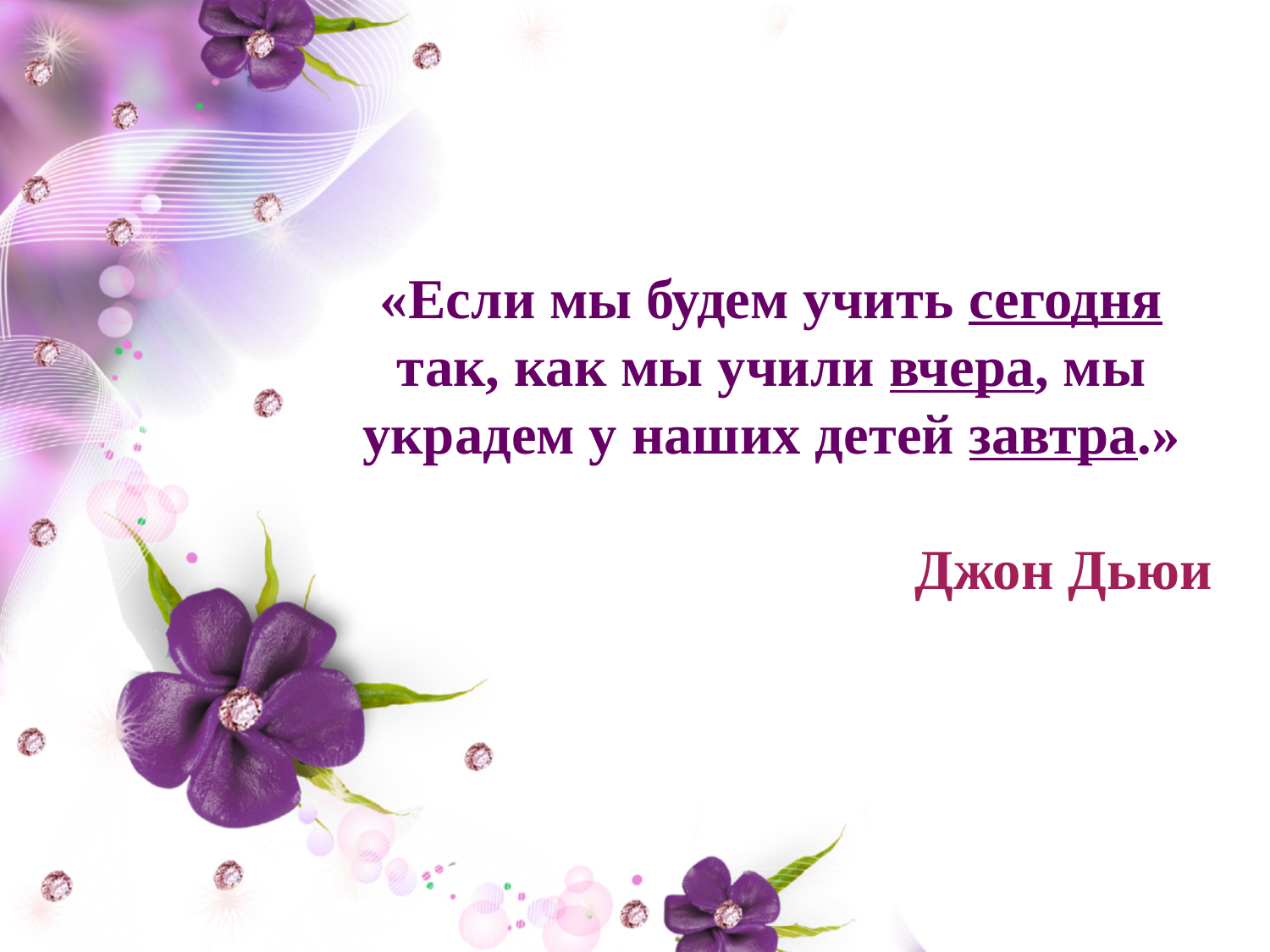

«Если мы будем учить сегодня так, как мы учили вчера, мы украдем у наших детей завтра.»

Джон Дьюи